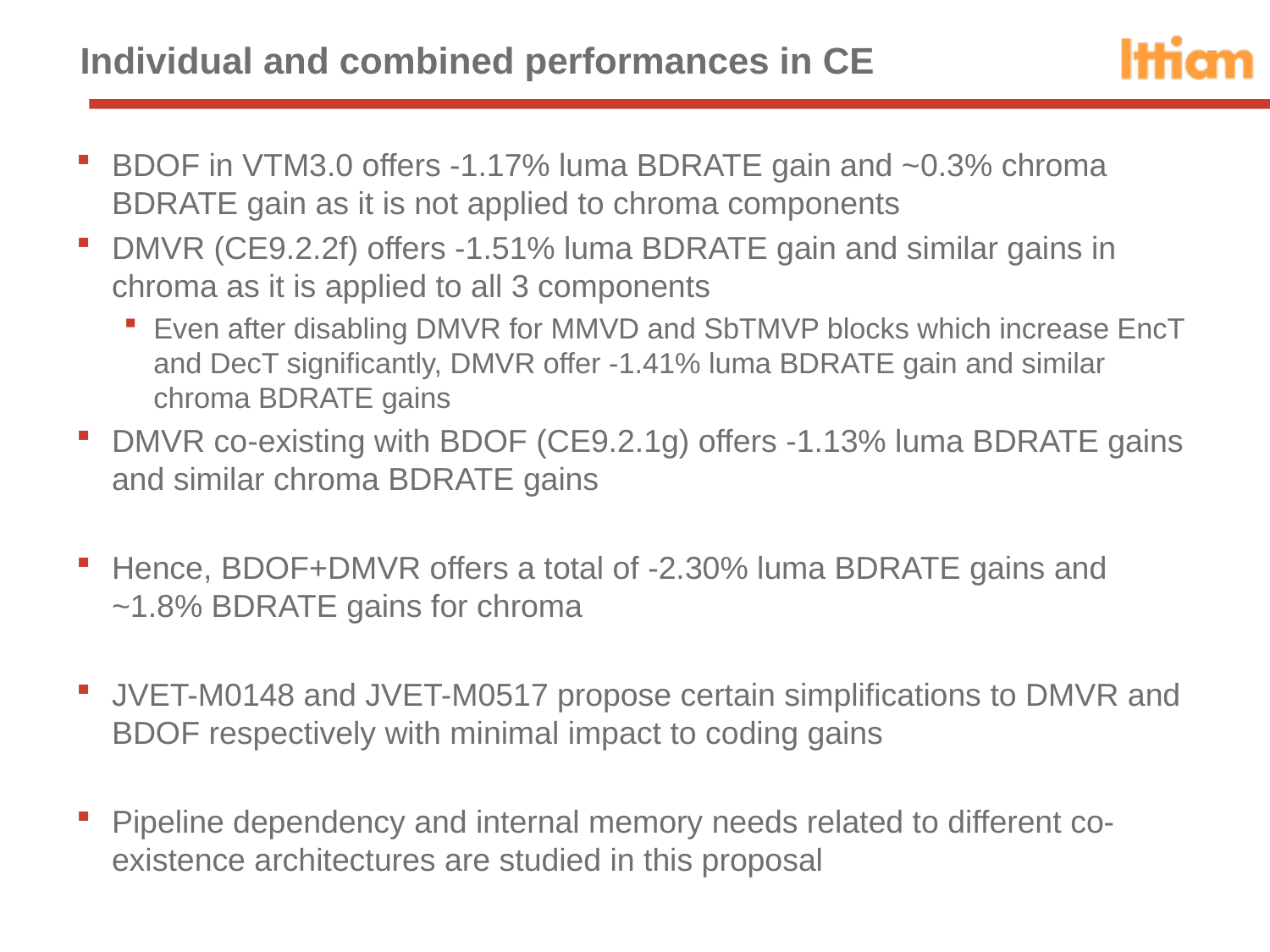

# Individual and combined performances in CE
BDOF in VTM3.0 offers -1.17% luma BDRATE gain and ~0.3% chroma BDRATE gain as it is not applied to chroma components
DMVR (CE9.2.2f) offers -1.51% luma BDRATE gain and similar gains in chroma as it is applied to all 3 components
Even after disabling DMVR for MMVD and SbTMVP blocks which increase EncT and DecT significantly, DMVR offer -1.41% luma BDRATE gain and similar chroma BDRATE gains
DMVR co-existing with BDOF (CE9.2.1g) offers -1.13% luma BDRATE gains and similar chroma BDRATE gains

Hence, BDOF+DMVR offers a total of -2.30% luma BDRATE gains and ~1.8% BDRATE gains for chroma

JVET-M0148 and JVET-M0517 propose certain simplifications to DMVR and BDOF respectively with minimal impact to coding gains

Pipeline dependency and internal memory needs related to different co-existence architectures are studied in this proposal